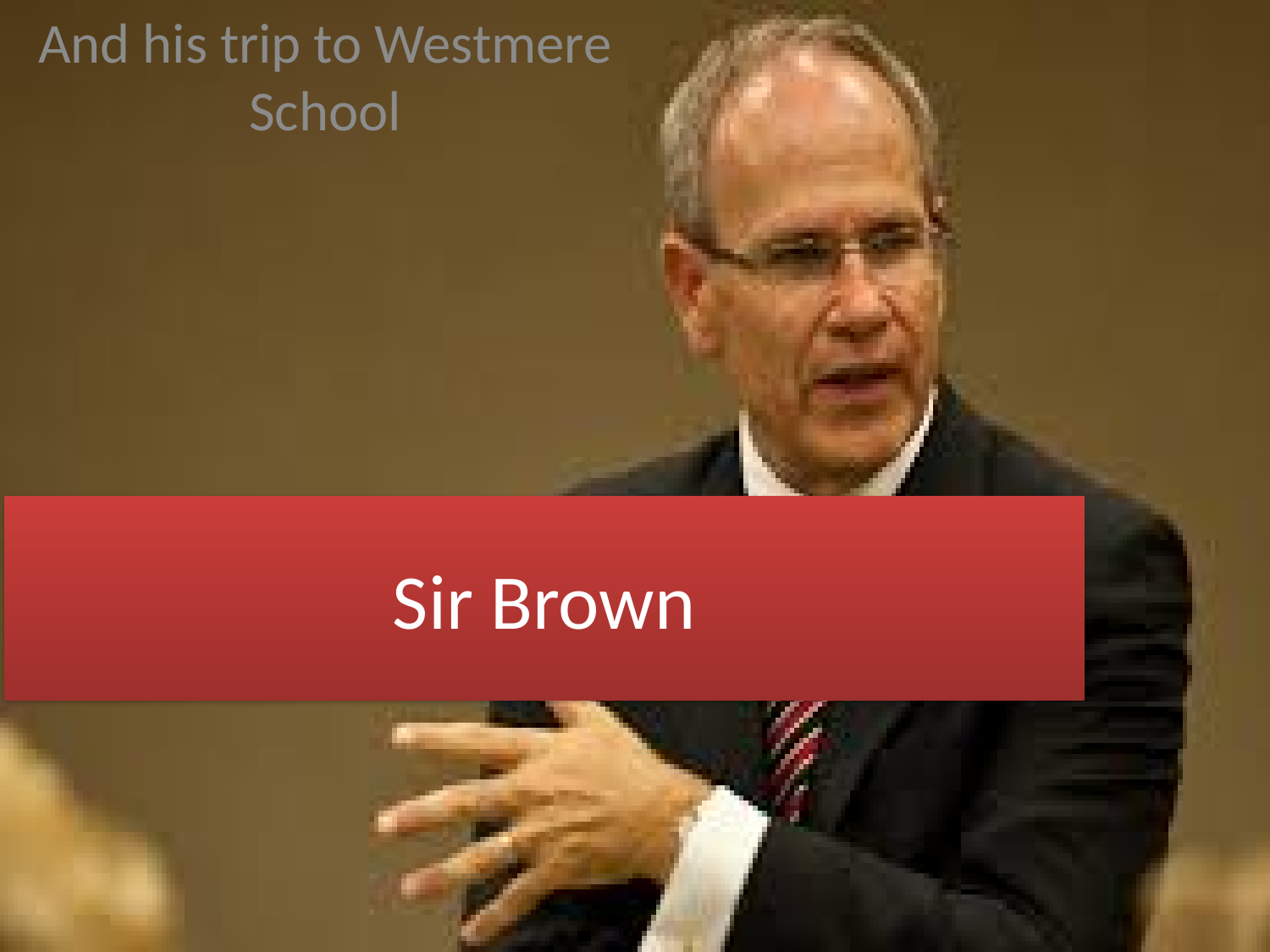

And his trip to Westmere School
# Sir Brown